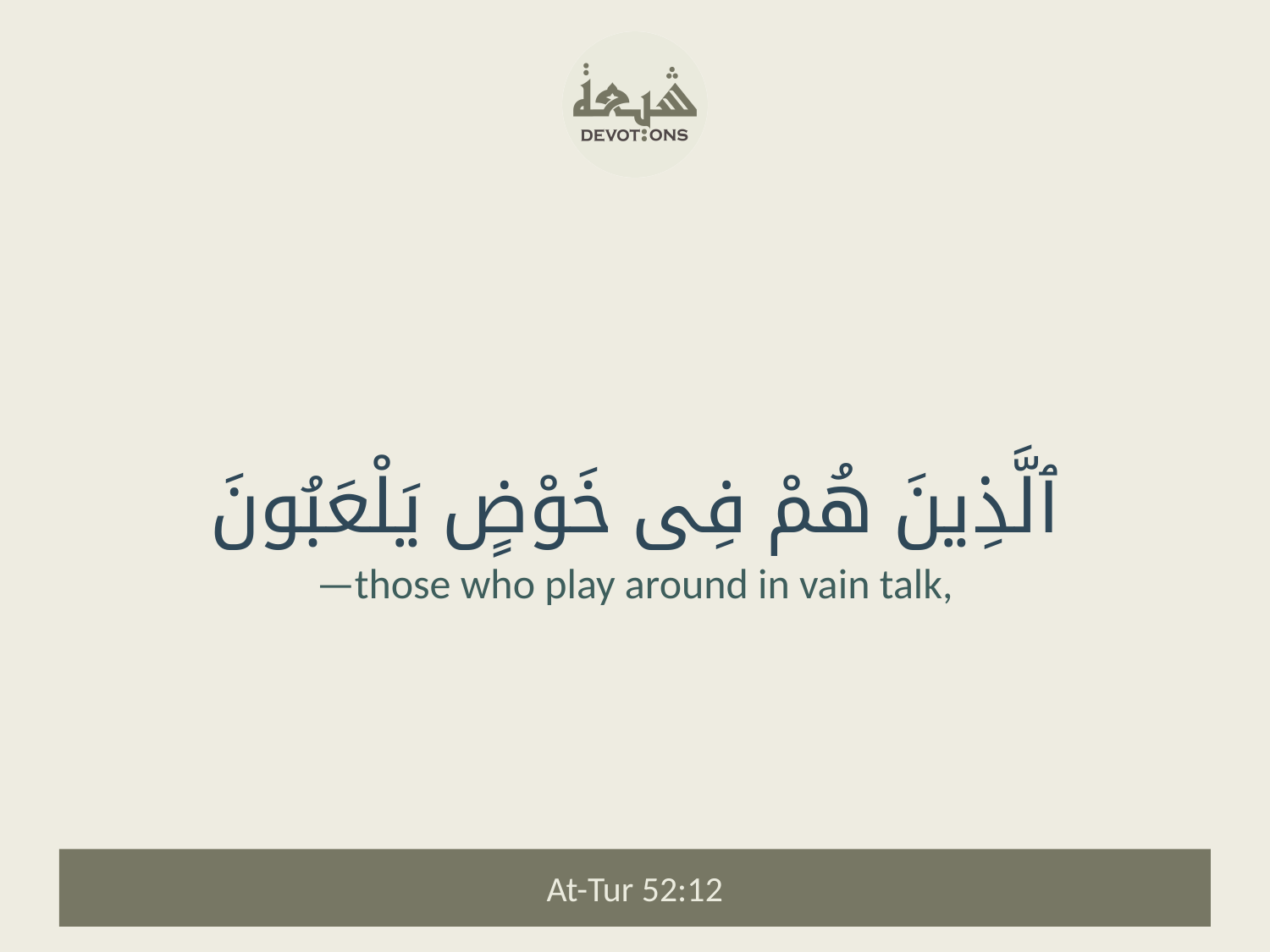

ٱلَّذِينَ هُمْ فِى خَوْضٍ يَلْعَبُونَ
—those who play around in vain talk,
At-Tur 52:12